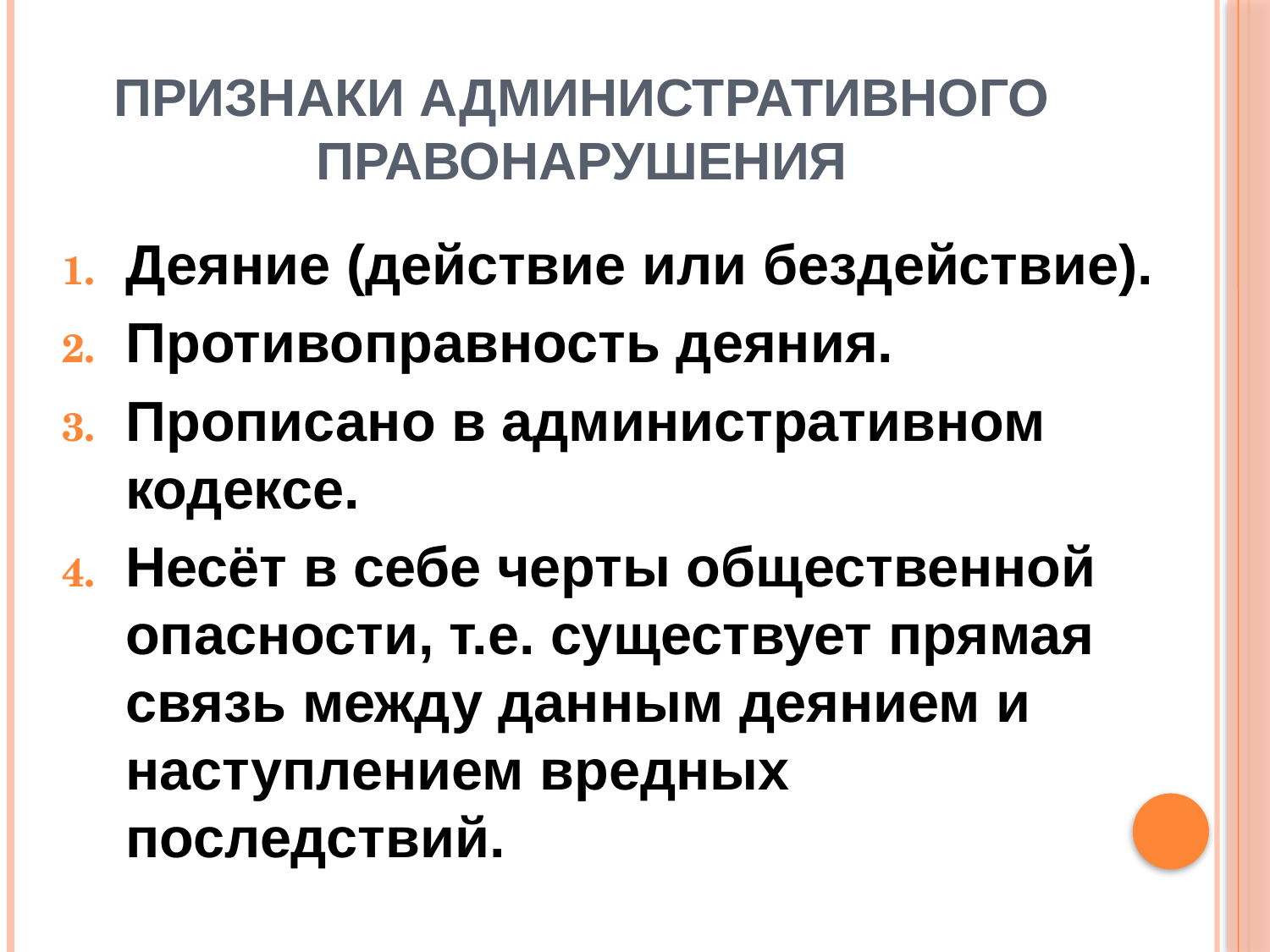

# Признаки административного правонарушения
Деяние (действие или бездействие).
Противоправность деяния.
Прописано в административном кодексе.
Несёт в себе черты общественной опасности, т.е. существует прямая связь между данным деянием и наступлением вредных последствий.